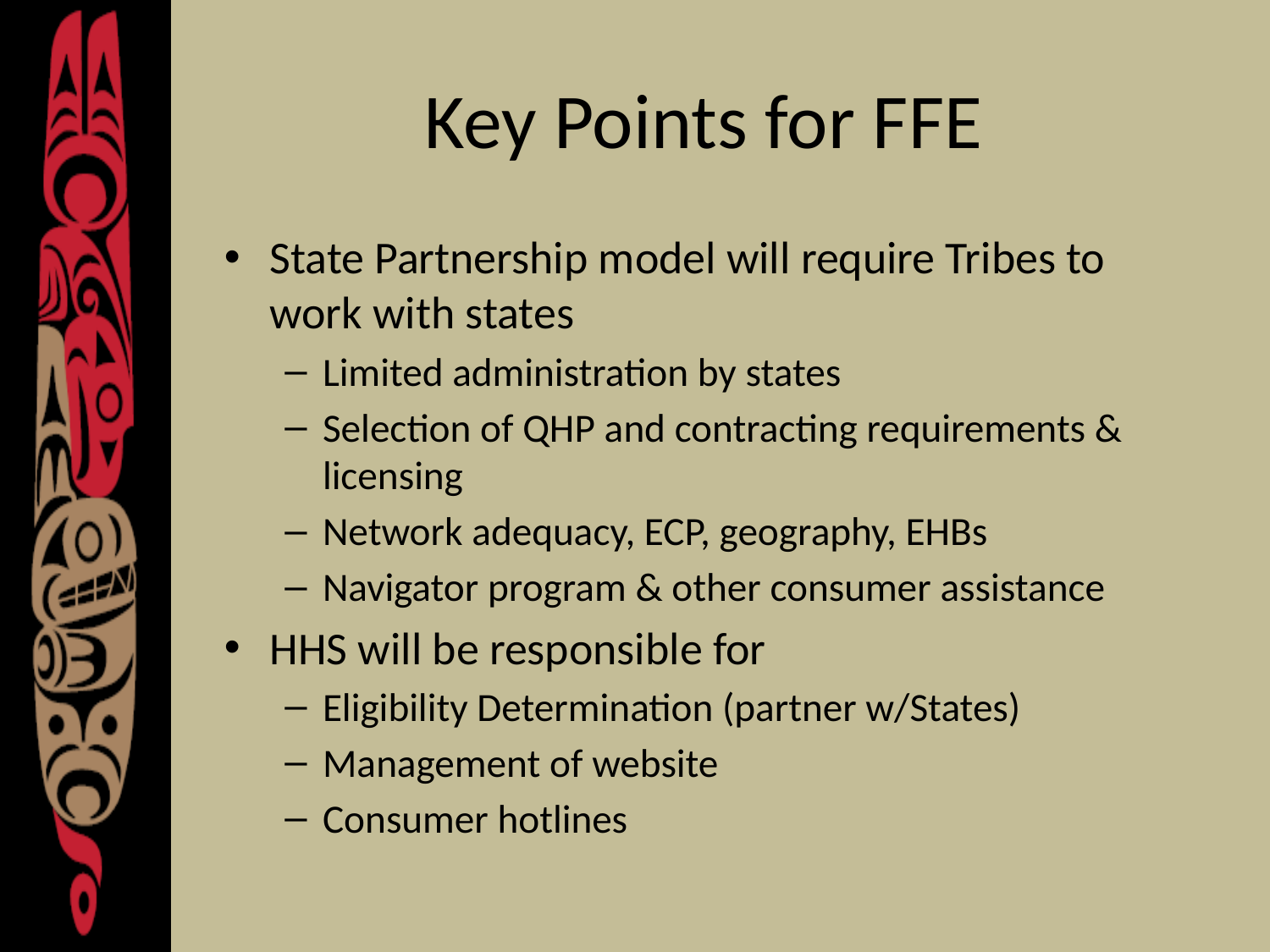

# Key Points for FFE
State Partnership model will require Tribes to work with states
Limited administration by states
Selection of QHP and contracting requirements & licensing
Network adequacy, ECP, geography, EHBs
Navigator program & other consumer assistance
HHS will be responsible for
Eligibility Determination (partner w/States)
Management of website
Consumer hotlines